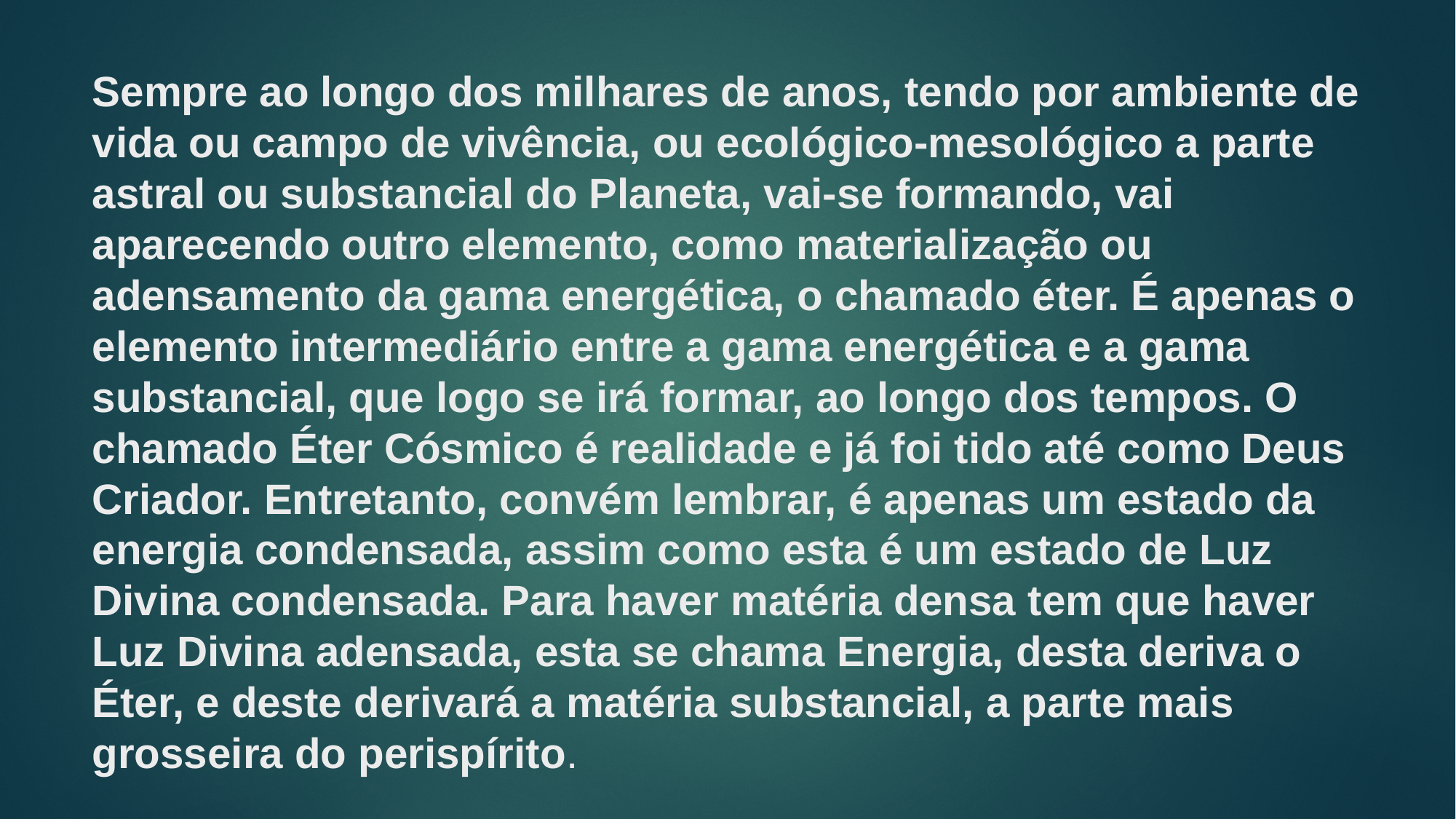

# Sempre ao longo dos milhares de anos, tendo por ambiente de vida ou campo de vivência, ou ecológico-mesológico a parte astral ou substancial do Planeta, vai-se formando, vai aparecendo outro elemento, como materialização ou adensamento da gama energética, o chamado éter. É apenas o elemento intermediário entre a gama energética e a gama substancial, que logo se irá formar, ao longo dos tempos. O chamado Éter Cósmico é realidade e já foi tido até como Deus Criador. Entretanto, convém lembrar, é apenas um estado da energia condensada, assim como esta é um estado de Luz Divina condensada. Para haver matéria densa tem que haver Luz Divina adensada, esta se chama Energia, desta deriva o Éter, e deste derivará a matéria substancial, a parte mais grosseira do perispírito.